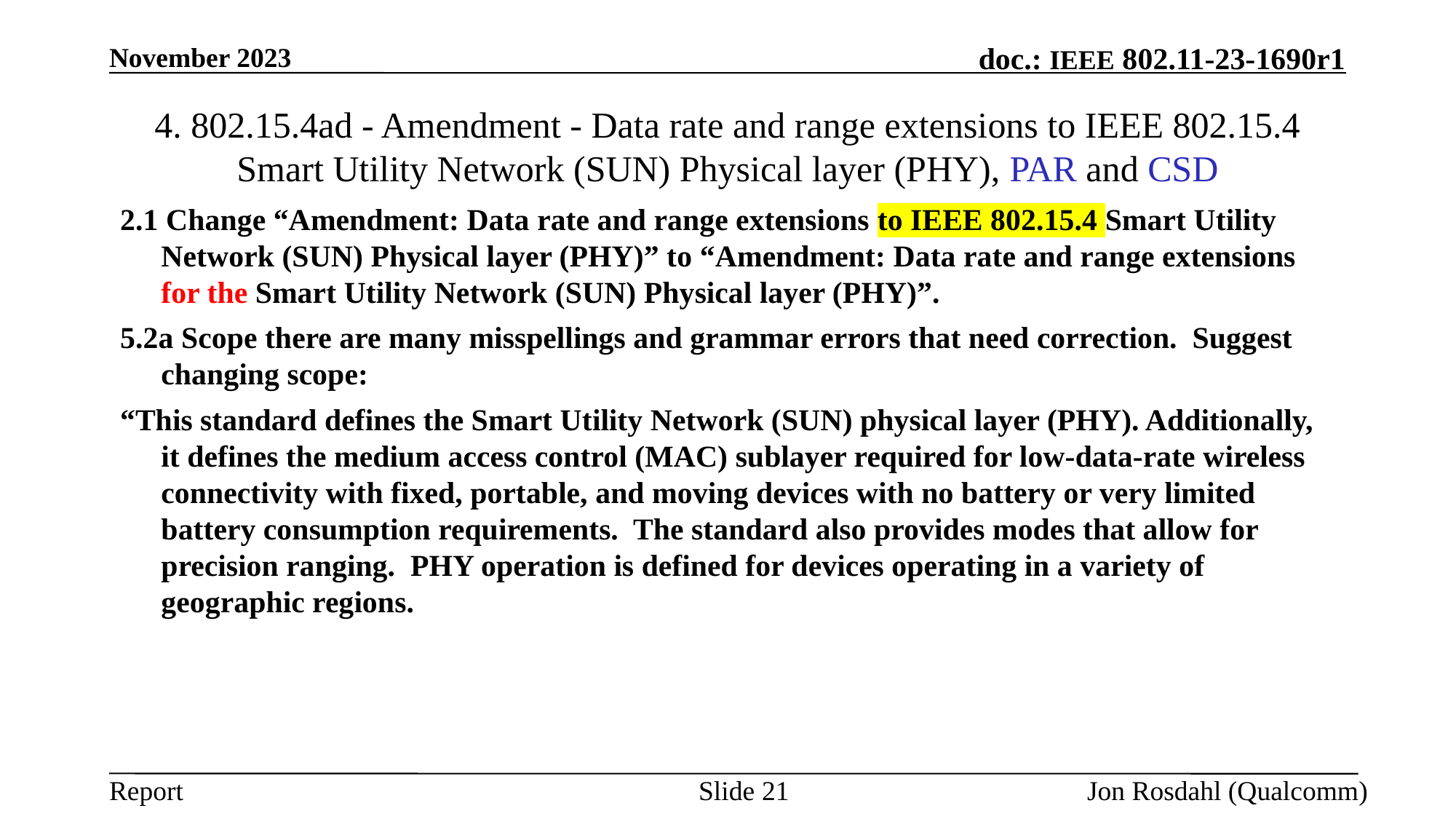

November 2023
# 4. 802.15.4ad - Amendment - Data rate and range extensions to IEEE 802.15.4 Smart Utility Network (SUN) Physical layer (PHY), PAR and CSD
2.1 Change “Amendment: Data rate and range extensions to IEEE 802.15.4 Smart Utility Network (SUN) Physical layer (PHY)” to “Amendment: Data rate and range extensions for the Smart Utility Network (SUN) Physical layer (PHY)”.
5.2a Scope there are many misspellings and grammar errors that need correction.  Suggest changing scope:
“This standard defines the Smart Utility Network (SUN) physical layer (PHY). Additionally, it defines the medium access control (MAC) sublayer required for low-data-rate wireless connectivity with fixed, portable, and moving devices with no battery or very limited battery consumption requirements.  The standard also provides modes that allow for precision ranging.  PHY operation is defined for devices operating in a variety of geographic regions.
Slide 21
Jon Rosdahl (Qualcomm)